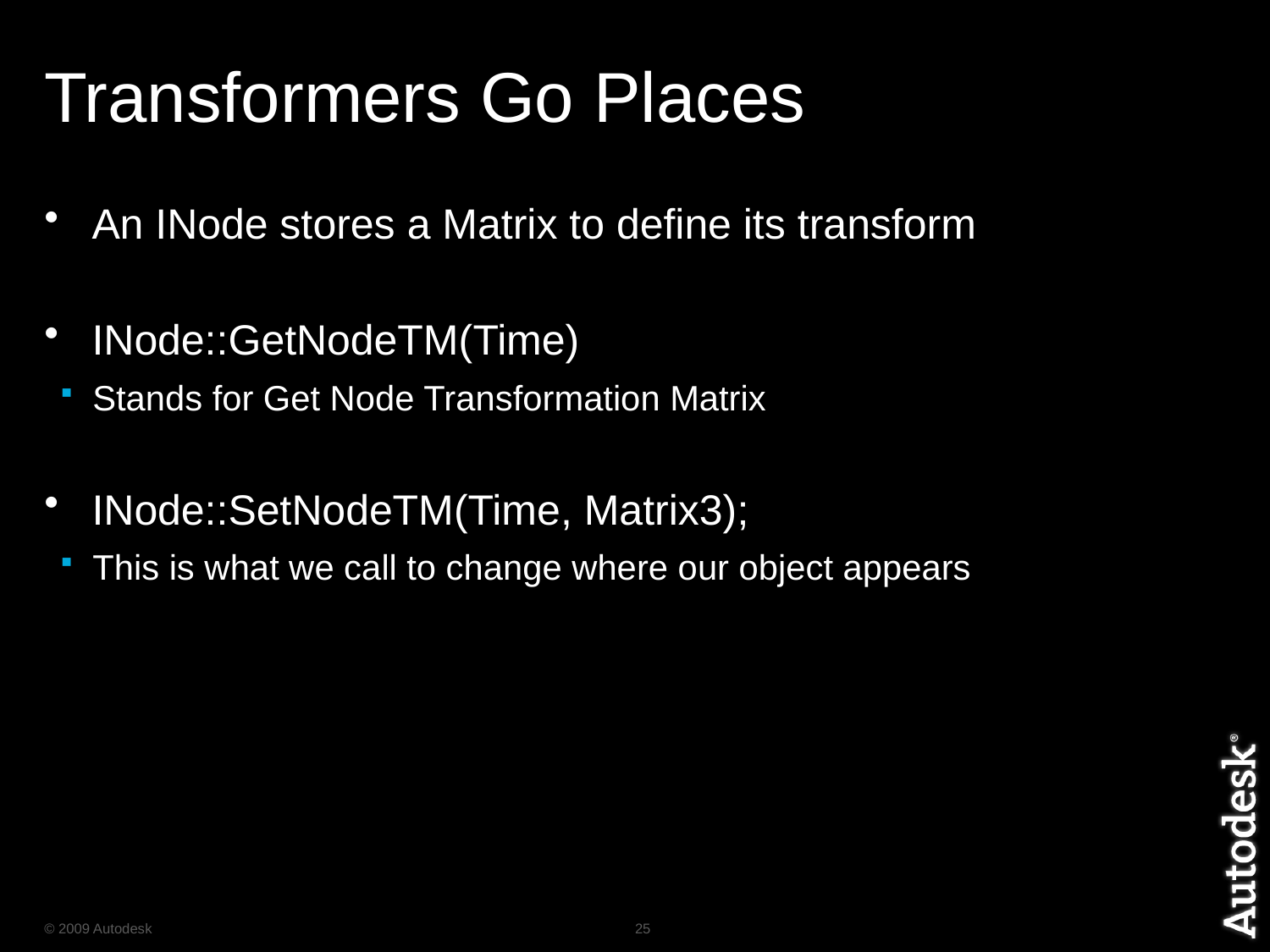

# Transformers Go Places
An INode stores a Matrix to define its transform

INode::GetNodeTM(Time)
Stands for Get Node Transformation Matrix

INode::SetNodeTM(Time, Matrix3);
This is what we call to change where our object appears